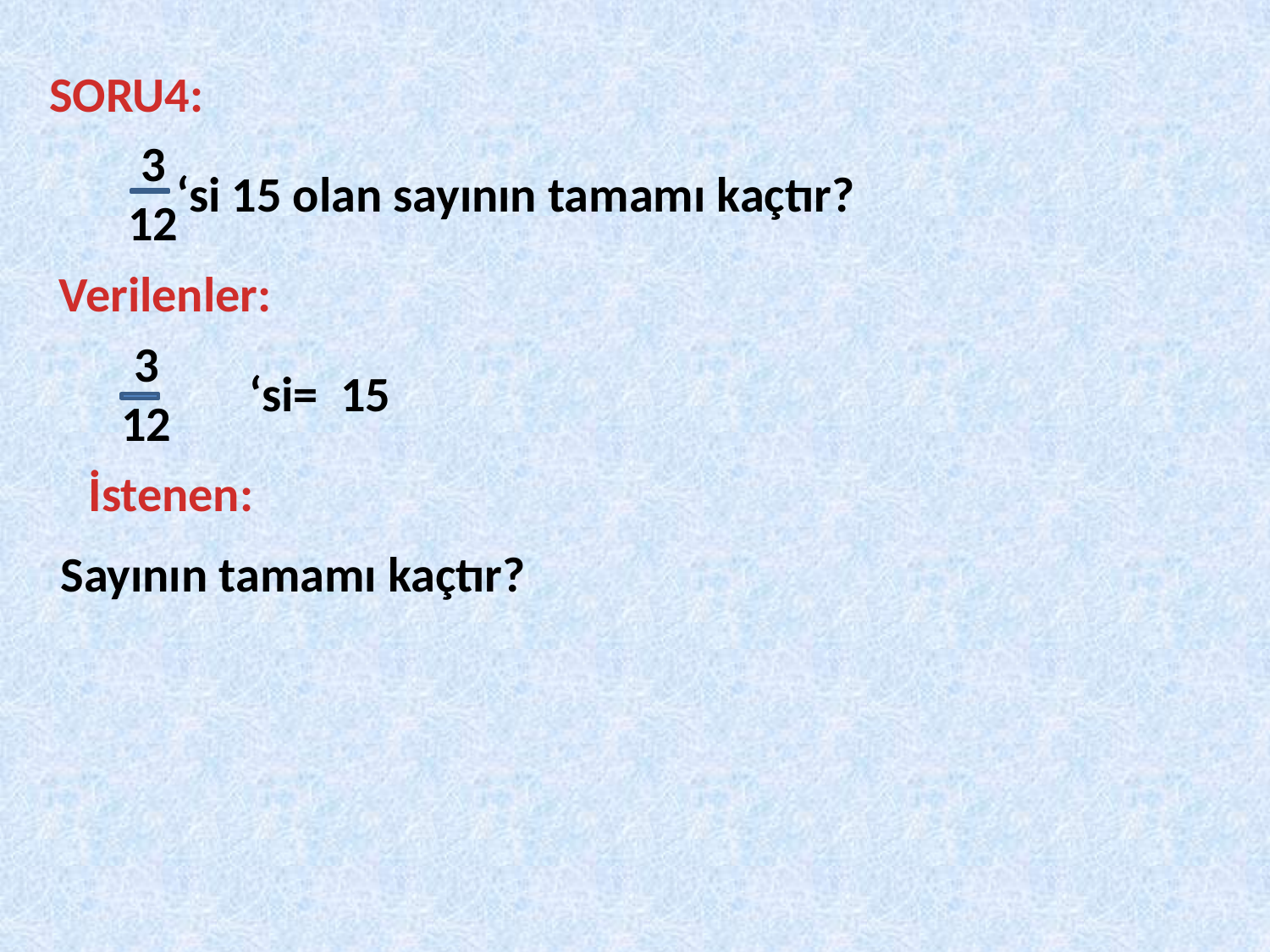

SORU4:
3 12
 ‘si 15 olan sayının tamamı kaçtır?

Verilenler:
3 12
‘si=  15

İstenen:
Sayının tamamı kaçtır?